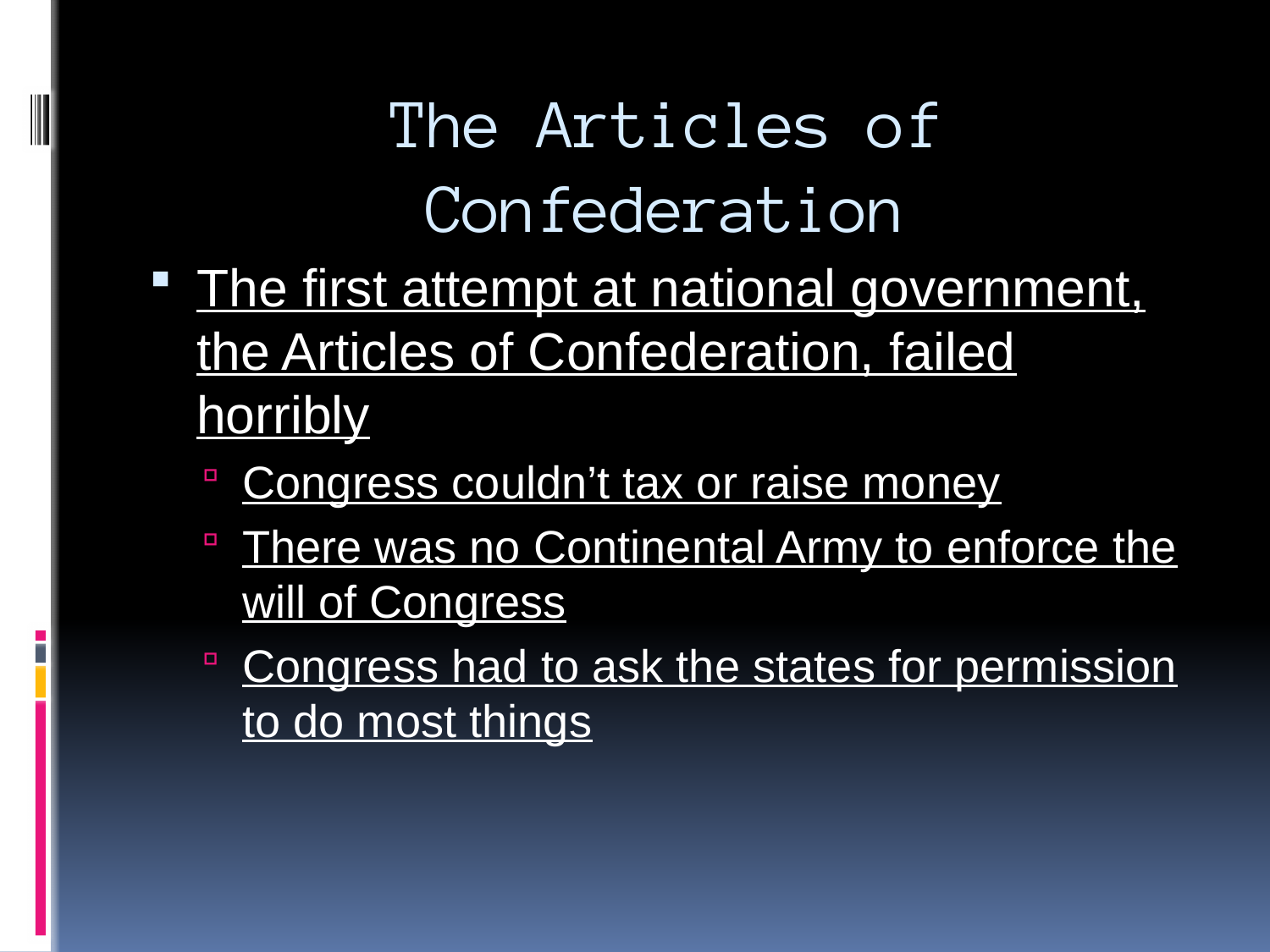

# The Articles of Confederation
The first attempt at national government, the Articles of Confederation, failed horribly
Congress couldn’t tax or raise money
There was no Continental Army to enforce the will of Congress
Congress had to ask the states for permission to do most things